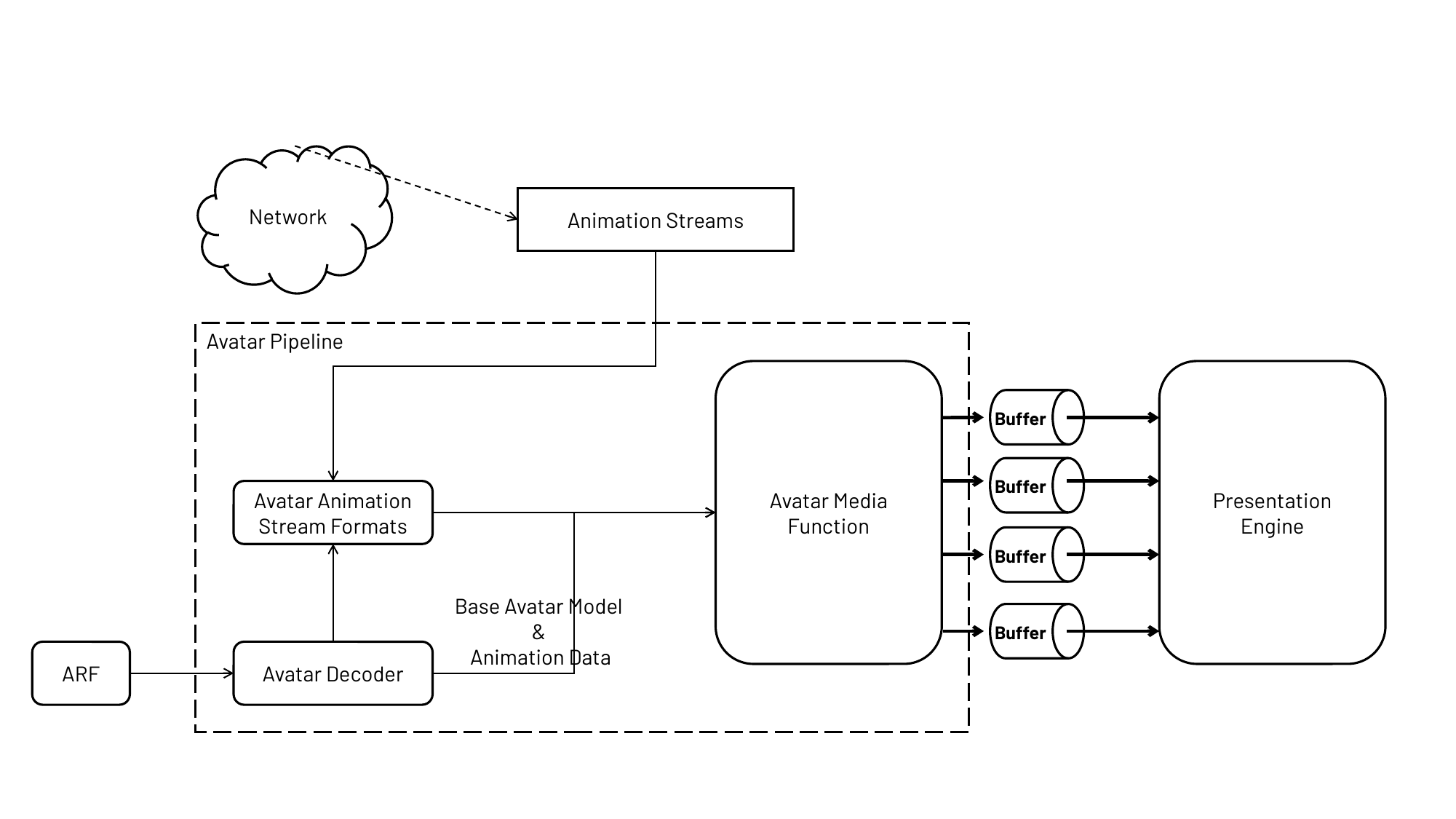

Network
Animation Streams
Avatar Pipeline
Avatar Media Function
Presentation Engine

Buffer

Buffer
Avatar Animation Stream Formats

Buffer

Base Avatar Model
&
Animation Data
Buffer
ARF
Avatar Decoder